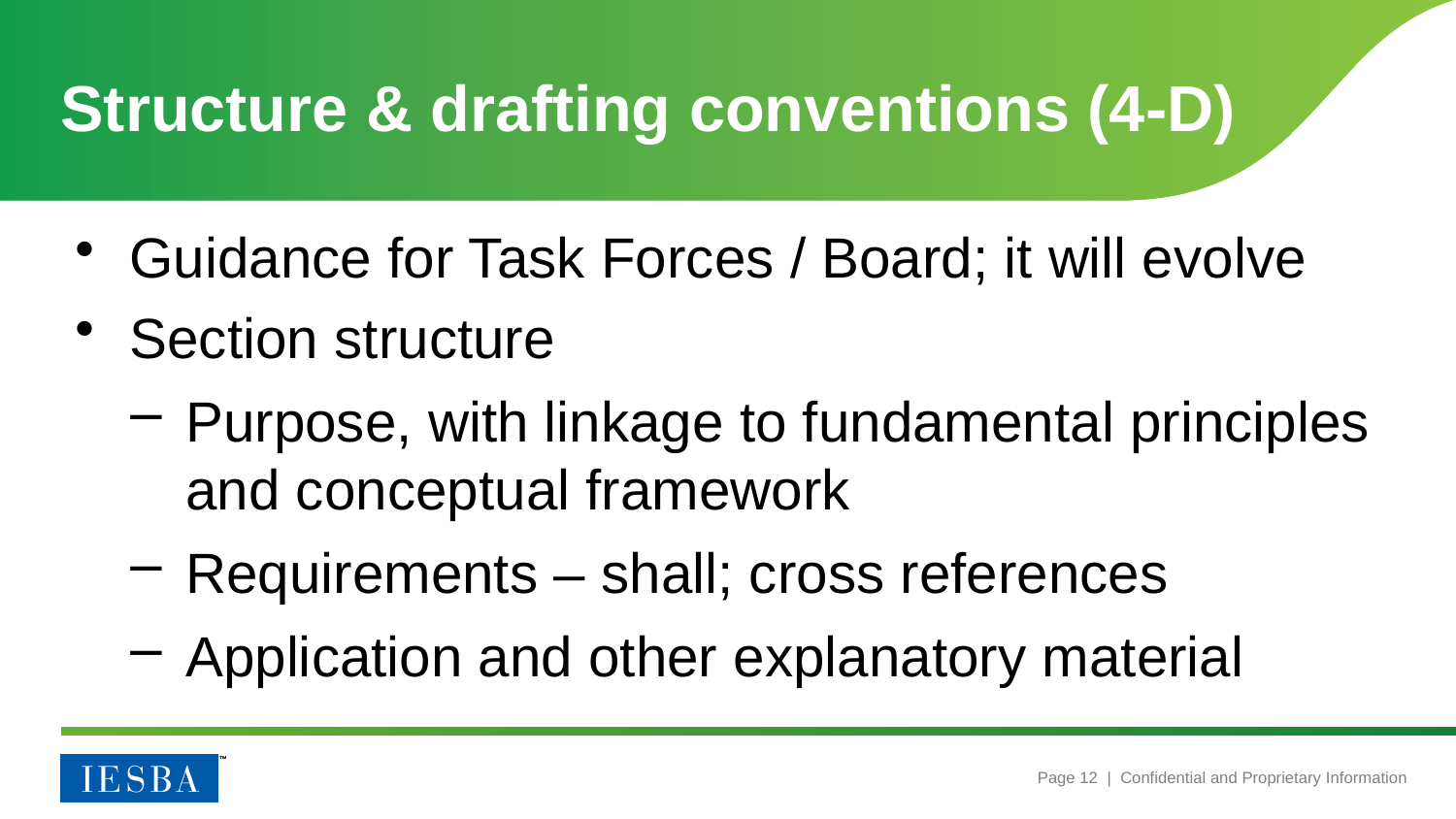

# Structure & drafting conventions (4-D)
Guidance for Task Forces / Board; it will evolve
Section structure
Purpose, with linkage to fundamental principles and conceptual framework
Requirements – shall; cross references
Application and other explanatory material